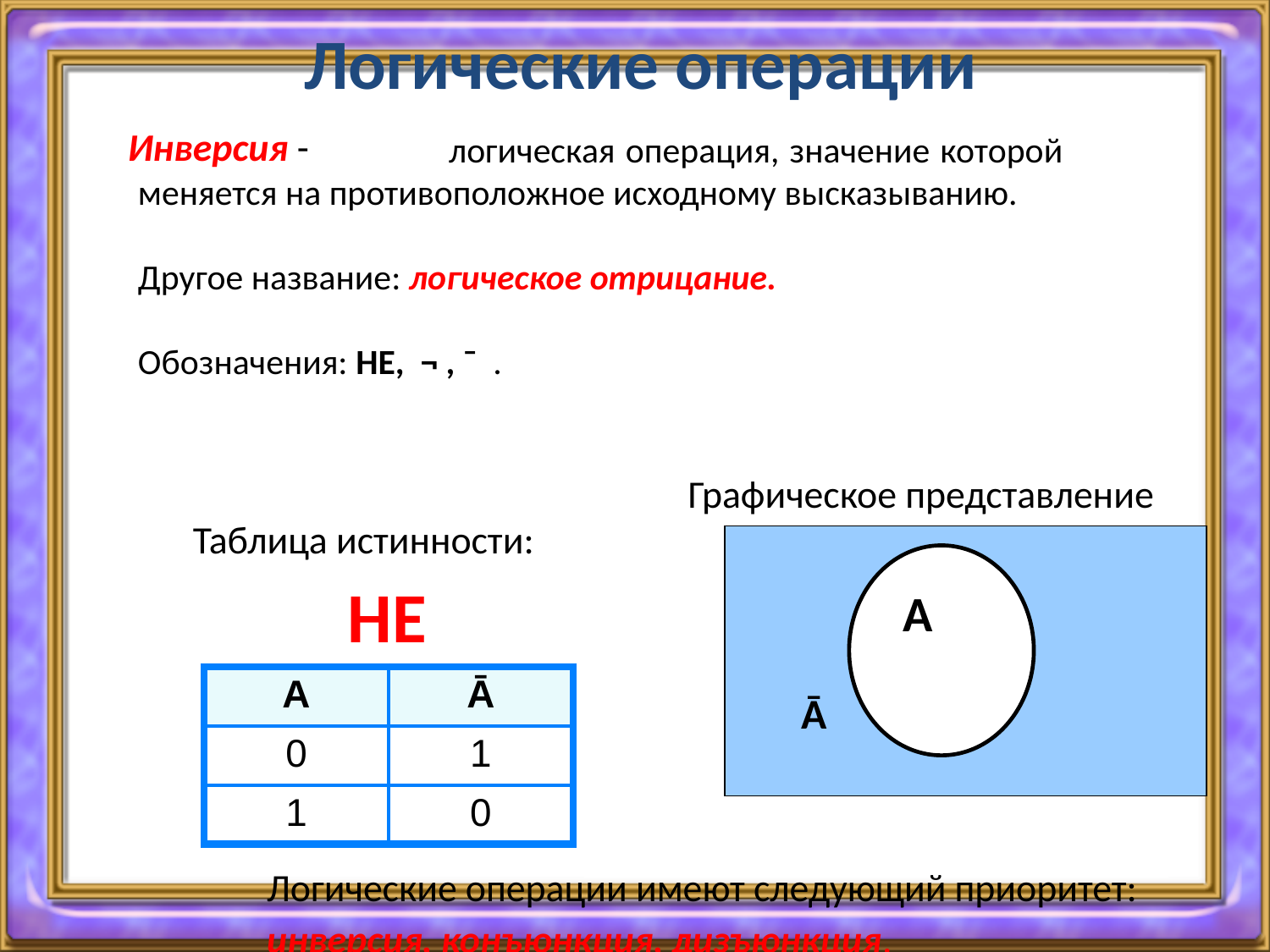

Логические операции
Инверсия -
                              логическая операция, значение которой меняется на противоположное исходному высказыванию.

Другое название: логическое отрицание.

Обозначения: НЕ,  ¬ , ¯  .
Графическое представление
Таблица истинности:

НЕ
A
| А | Ā |
| --- | --- |
| 0 | 1 |
| 1 | 0 |
Ā
Логические операции имеют следующий приоритет:
инверсия, конъюнкция, дизъюнкция.